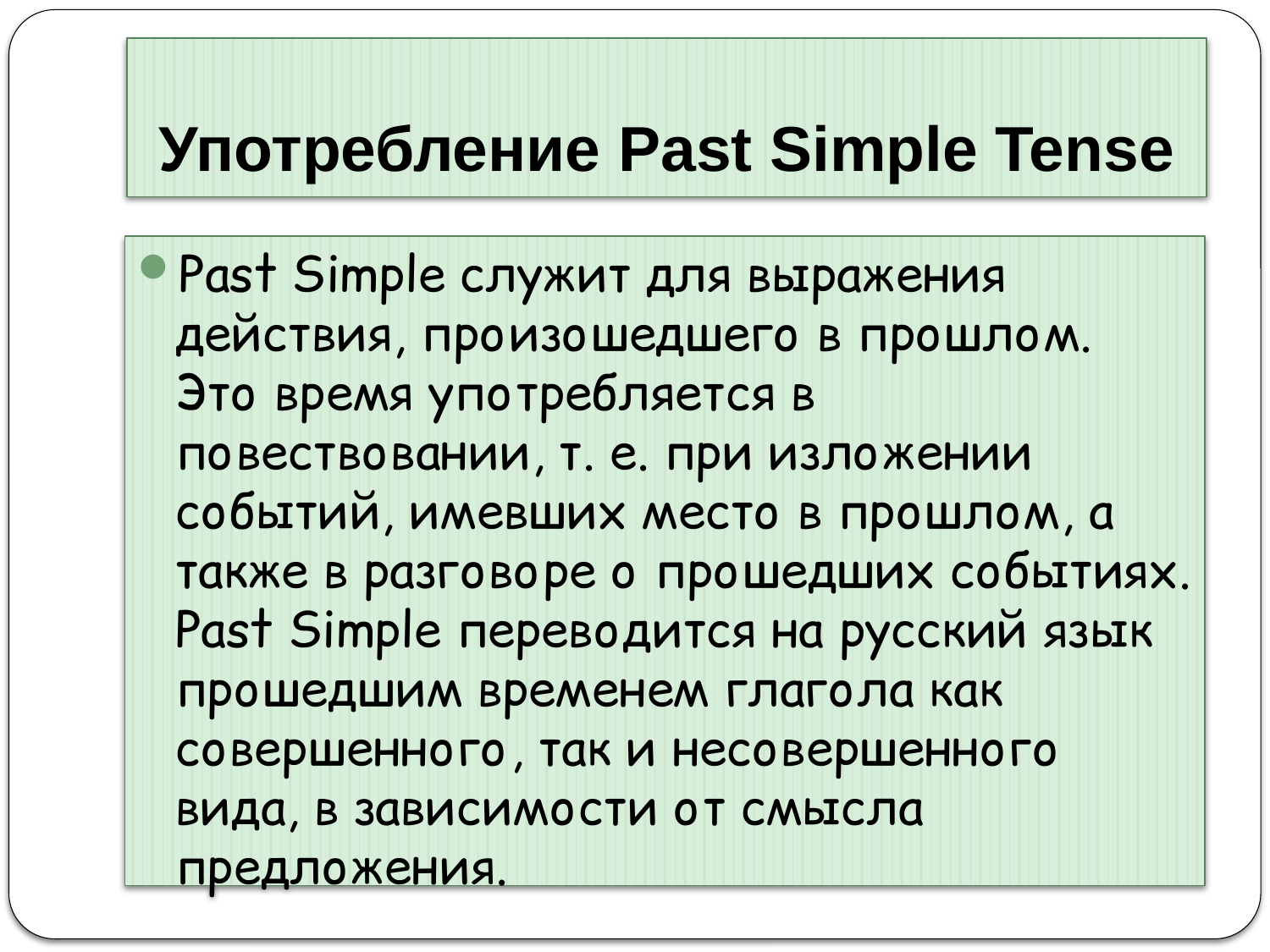

# Употребление Past Simple Tense
Past Simple служит для выражения действия, произошедшего в прошлом. Это время употребляется в повествовании, т. е. при изложении событий, имевших место в прошлом, а также в разговоре о прошедших событиях. Past Simple переводится на русский язык прошедшим временем глагола как совершенного, так и несовершенного вида, в зависимости от смысла предложения.